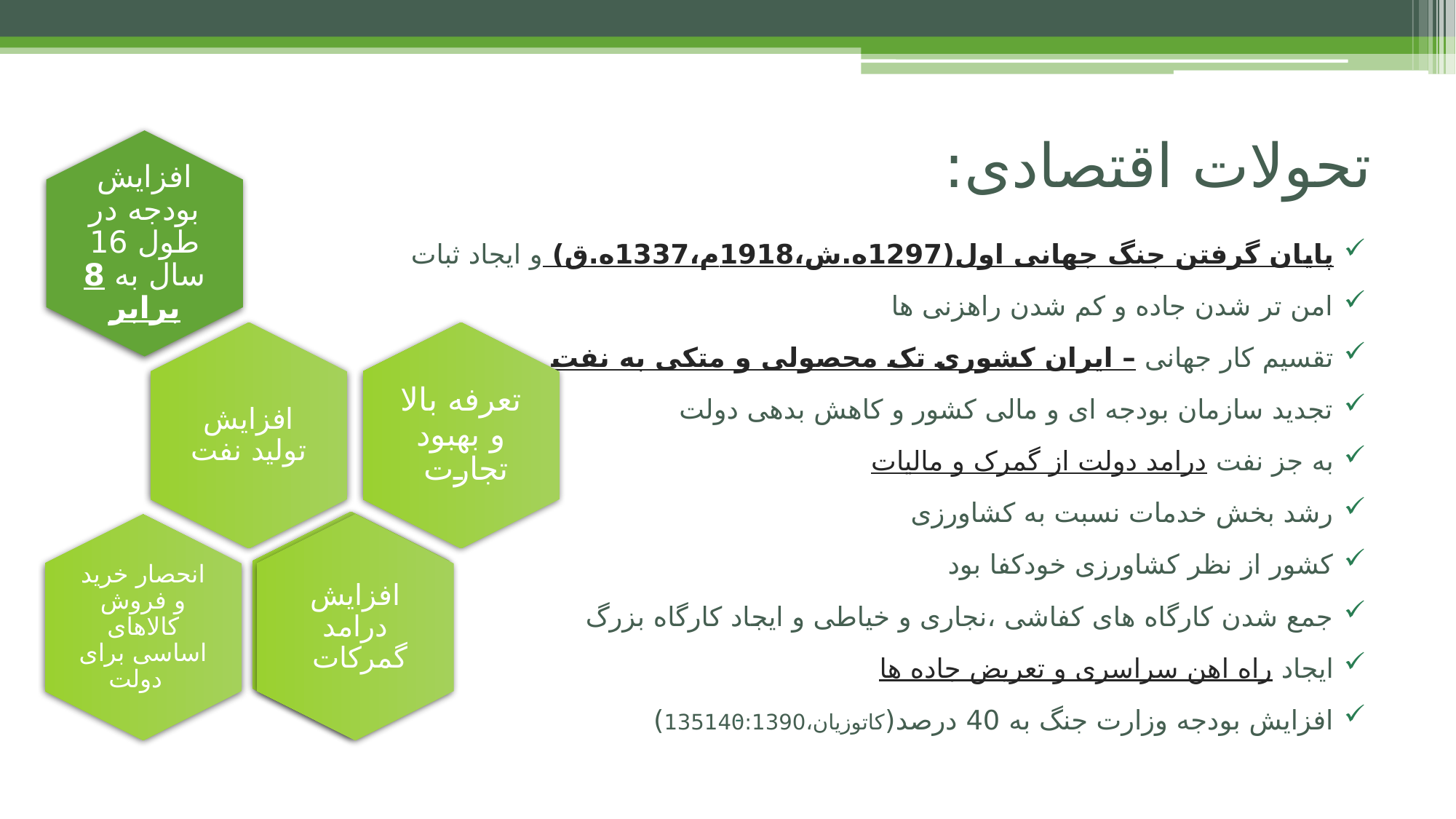

# تحولات اقتصادی:

افزایش بودجه در طول 16 سال به 8 برابر
افزایش تولید نفت
تعرفه بالا و بهبود تجارت
افزایش درامد گمرکات
انحصار خرید و فروش کالاهای اساسی برای دولت
پایان گرفتن جنگ جهانی اول(1297ه.ش،1918م،1337ه.ق) و ایجاد ثبات
امن تر شدن جاده و کم شدن راهزنی ها
تقسیم کار جهانی – ایران کشوری تک محصولی و متکی به نفت
تجدید سازمان بودجه ای و مالی کشور و کاهش بدهی دولت
به جز نفت درامد دولت از گمرک و مالیات
رشد بخش خدمات نسبت به کشاورزی
کشور از نظر کشاورزی خودکفا بود
جمع شدن کارگاه های کفاشی ،نجاری و خیاطی و ایجاد کارگاه بزرگ
ایجاد راه اهن سراسری و تعریض جاده ها
افزایش بودجه وزارت جنگ به 40 درصد(کاتوزیان،135140:1390)

-